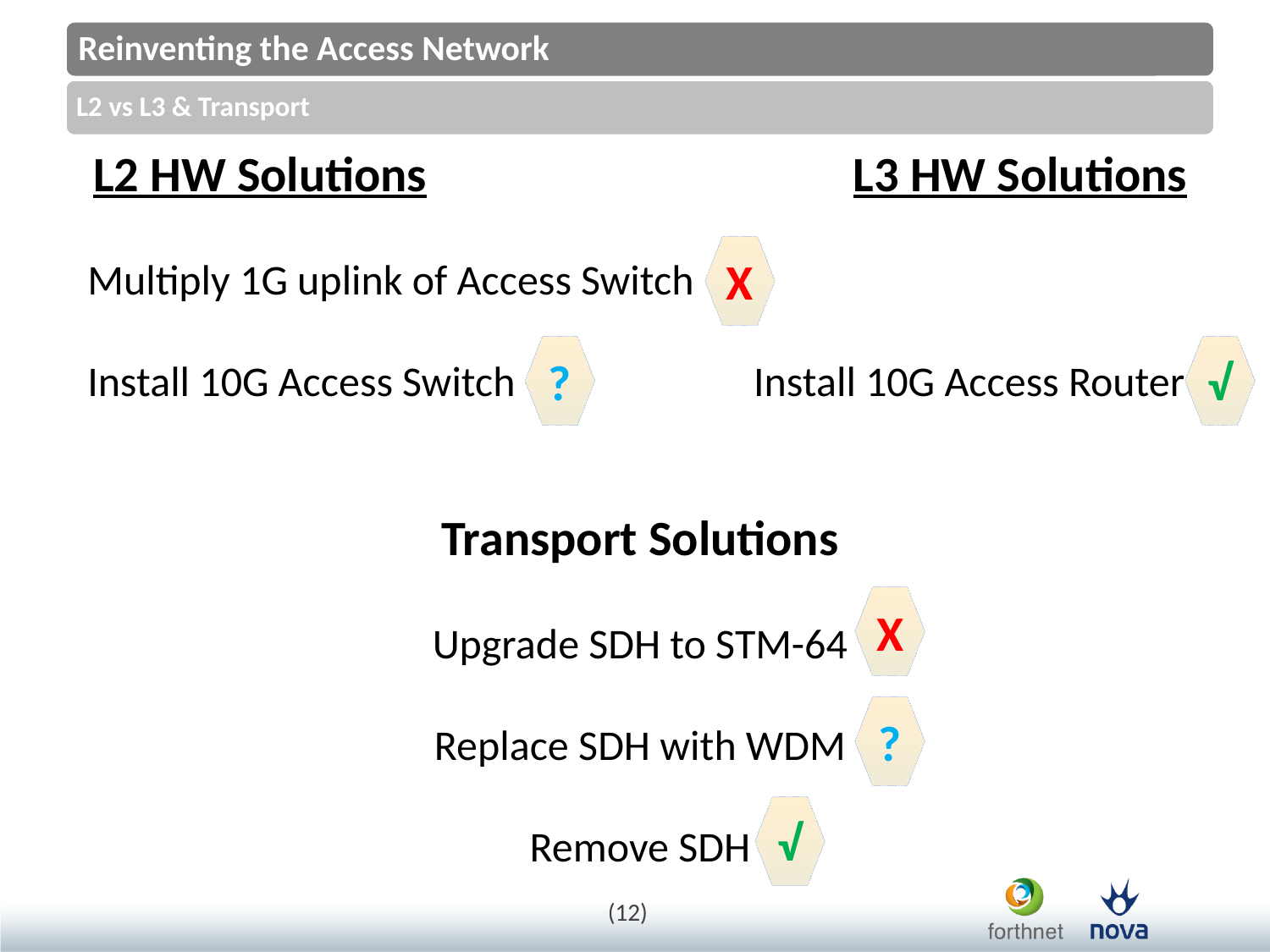

Reinventing the Access Network
L2 vs L3 & Transport
L2 HW Solutions                                      L3 HW Solutions

Multiply 1G uplink of Access Switch

Install 10G Access Switch                         Install 10G Access Router

Transport Solutions

Upgrade SDH to STM-64

Replace SDH with WDM

Remove SDH
X
?
√
X
?
√
(12)